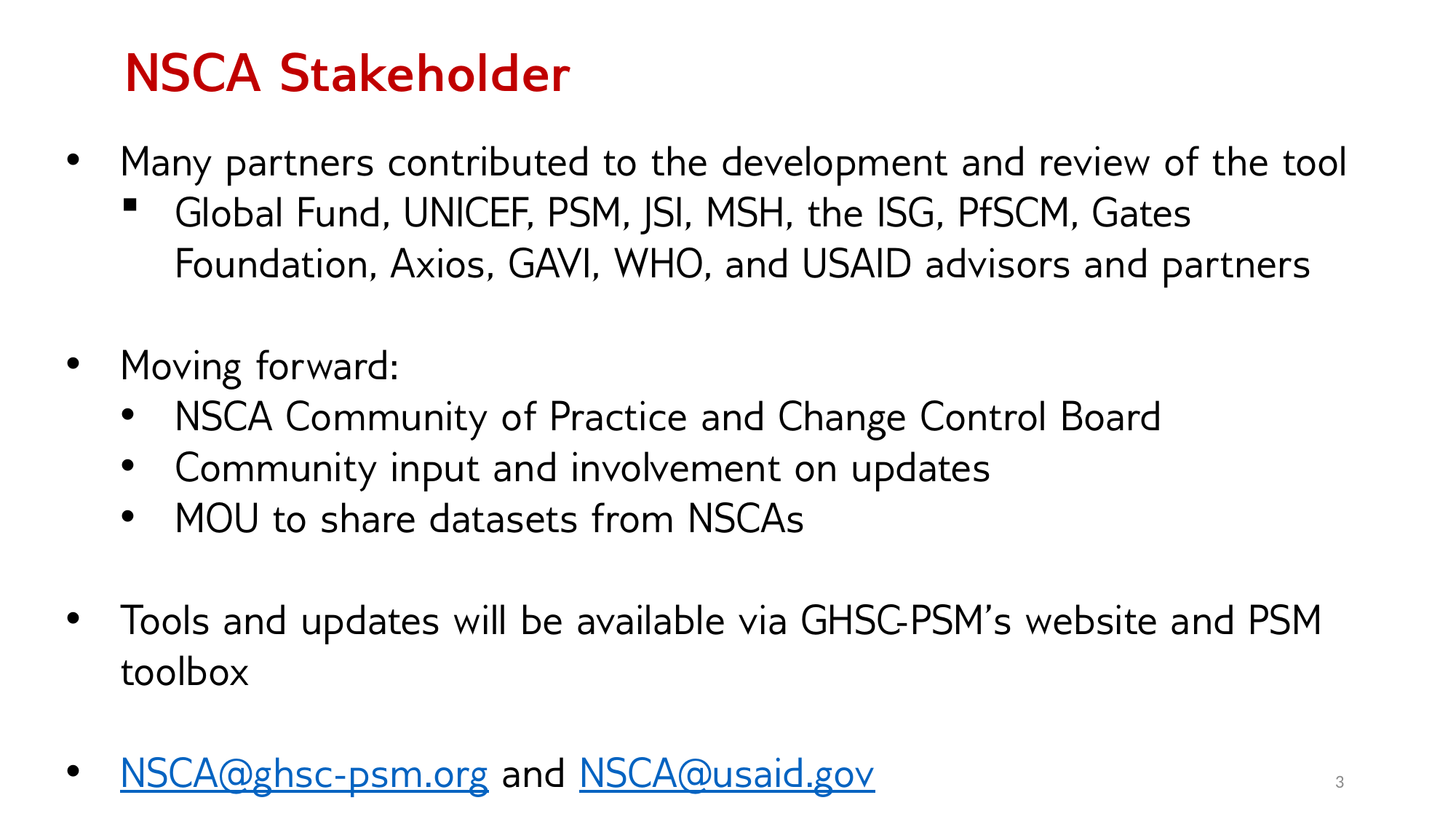

# NSCA Stakeholder
Many partners contributed to the development and review of the tool
Global Fund, UNICEF, PSM, JSI, MSH, the ISG, PfSCM, Gates Foundation, Axios, GAVI, WHO, and USAID advisors and partners

Moving forward:
NSCA Community of Practice and Change Control Board
Community input and involvement on updates
MOU to share datasets from NSCAs

Tools and updates will be available via GHSC-PSM’s website and PSM toolbox

NSCA@ghsc-psm.org and NSCA@usaid.gov
3